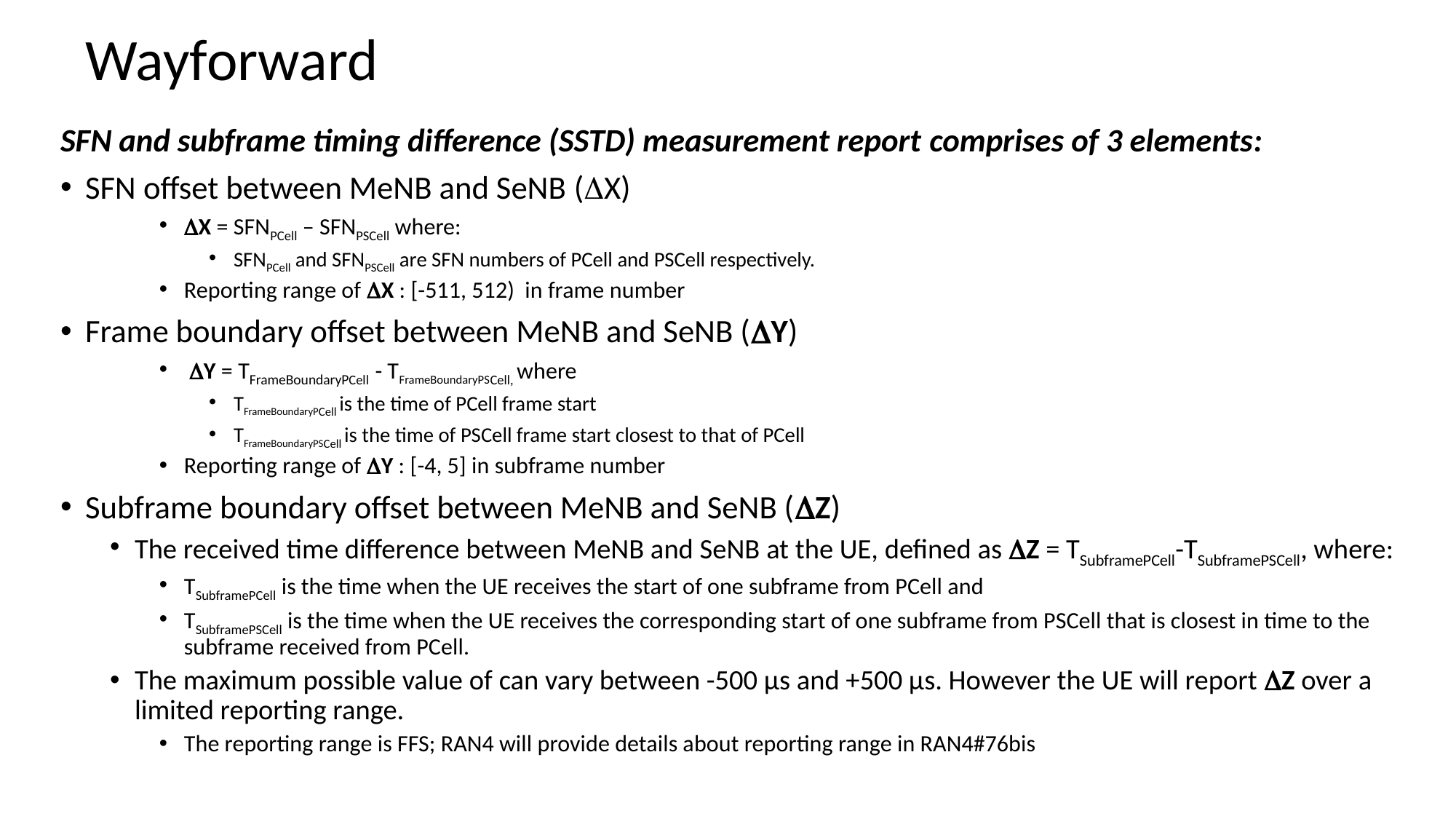

# Wayforward
SFN and subframe timing difference (SSTD) measurement report comprises of 3 elements:
SFN offset between MeNB and SeNB (ΔX)
ΔX = SFNPCell – SFNPSCell where:
SFNPCell and SFNPSCell are SFN numbers of PCell and PSCell respectively.
Reporting range of ΔX : [-511, 512)  in frame number
Frame boundary offset between MeNB and SeNB (ΔY)
 ΔY = TFrameBoundaryPCell  - TFrameBoundaryPSCell, where
TFrameBoundaryPCell is the time of PCell frame start
TFrameBoundaryPSCell is the time of PSCell frame start closest to that of PCell
Reporting range of ΔY : [-4, 5] in subframe number
Subframe boundary offset between MeNB and SeNB (ΔZ)
The received time difference between MeNB and SeNB at the UE, defined as ΔZ = TSubframePCell-TSubframePSCell, where:
TSubframePCell is the time when the UE receives the start of one subframe from PCell and
TSubframePSCell is the time when the UE receives the corresponding start of one subframe from PSCell that is closest in time to the subframe received from PCell.
The maximum possible value of can vary between -500 µs and +500 µs. However the UE will report ΔZ over a limited reporting range.
The reporting range is FFS; RAN4 will provide details about reporting range in RAN4#76bis